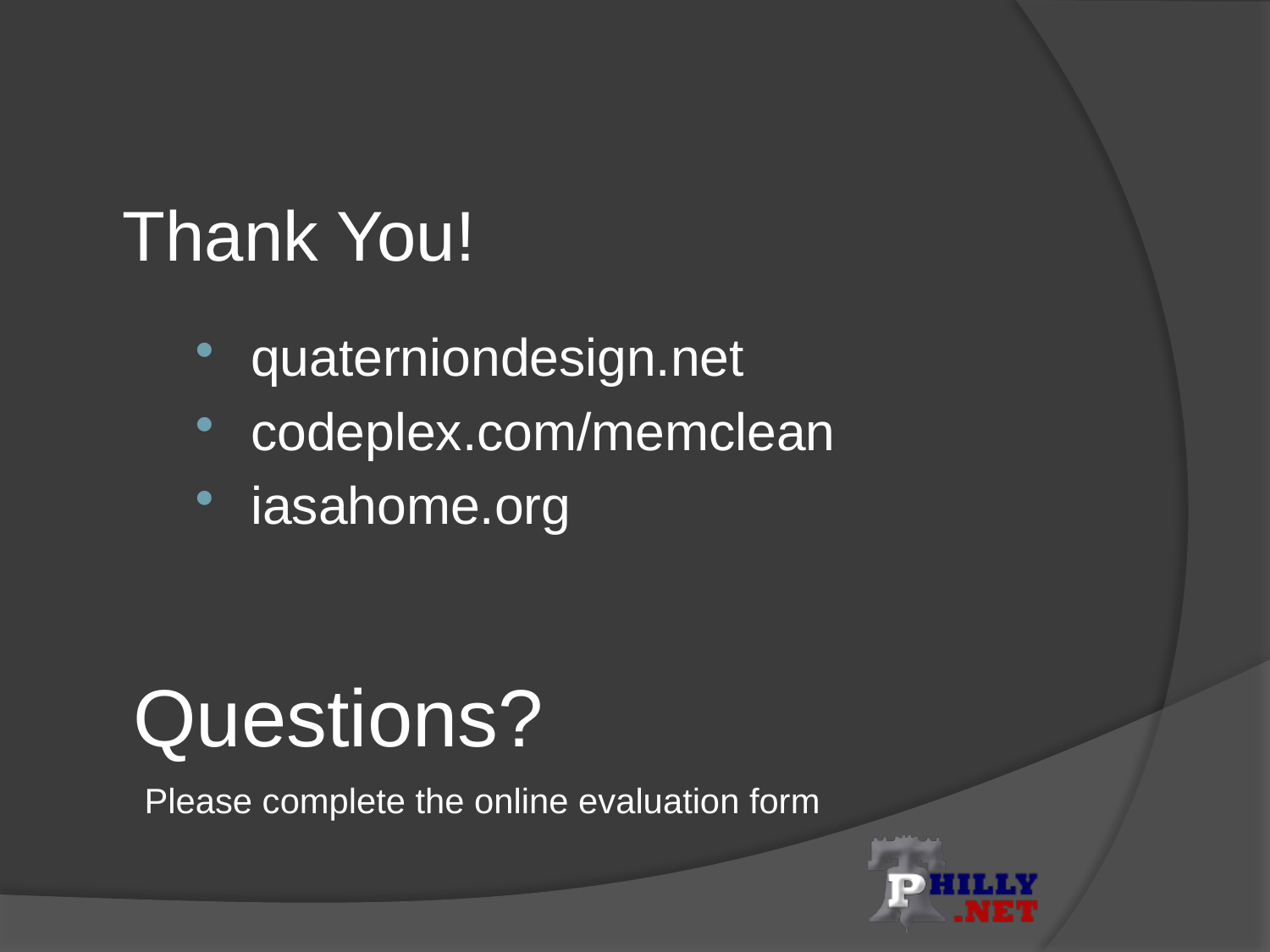

# Thank You!
quaterniondesign.net
codeplex.com/memclean
iasahome.org
Questions?
Please complete the online evaluation form